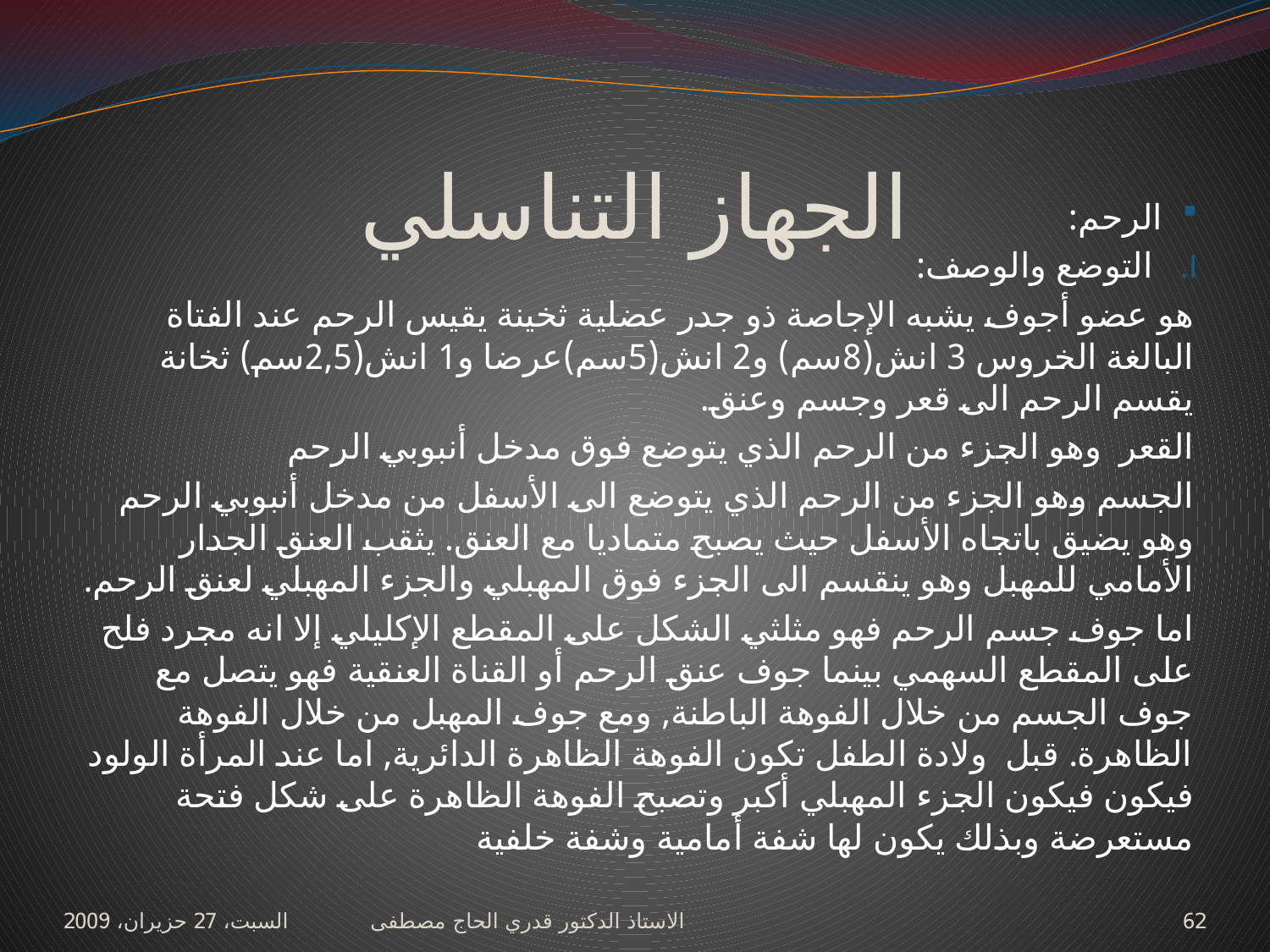

# الجهاز التناسلي
الرحم:
التوضع والوصف:
هو عضو أجوف يشبه الإجاصة ذو جدر عضلية ثخينة يقيس الرحم عند الفتاة البالغة الخروس 3 انش(8سم) و2 انش(5سم)عرضا و1 انش(2,5سم) ثخانة يقسم الرحم الى قعر وجسم وعنق.
القعر  وهو الجزء من الرحم الذي يتوضع فوق مدخل أنبوبي الرحم
الجسم وهو الجزء من الرحم الذي يتوضع الى الأسفل من مدخل أنبوبي الرحم وهو يضيق باتجاه الأسفل حيث يصبح متماديا مع العنق. يثقب العنق الجدار الأمامي للمهبل وهو ينقسم الى الجزء فوق المهبلي والجزء المهبلي لعنق الرحم.
اما جوف جسم الرحم فهو مثلثي الشكل على المقطع الإكليلي إلا انه مجرد فلح على المقطع السهمي بينما جوف عنق الرحم أو القناة العنقية فهو يتصل مع جوف الجسم من خلال الفوهة الباطنة, ومع جوف المهبل من خلال الفوهة الظاهرة. قبل  ولادة الطفل تكون الفوهة الظاهرة الدائرية, اما عند المرأة الولود فيكون فيكون الجزء المهبلي أكبر وتصبح الفوهة الظاهرة على شكل فتحة مستعرضة وبذلك يكون لها شفة أمامية وشفة خلفية
السبت، 27 حزيران، 2009
الاستاذ الدكتور قدري الحاج مصطفى
62